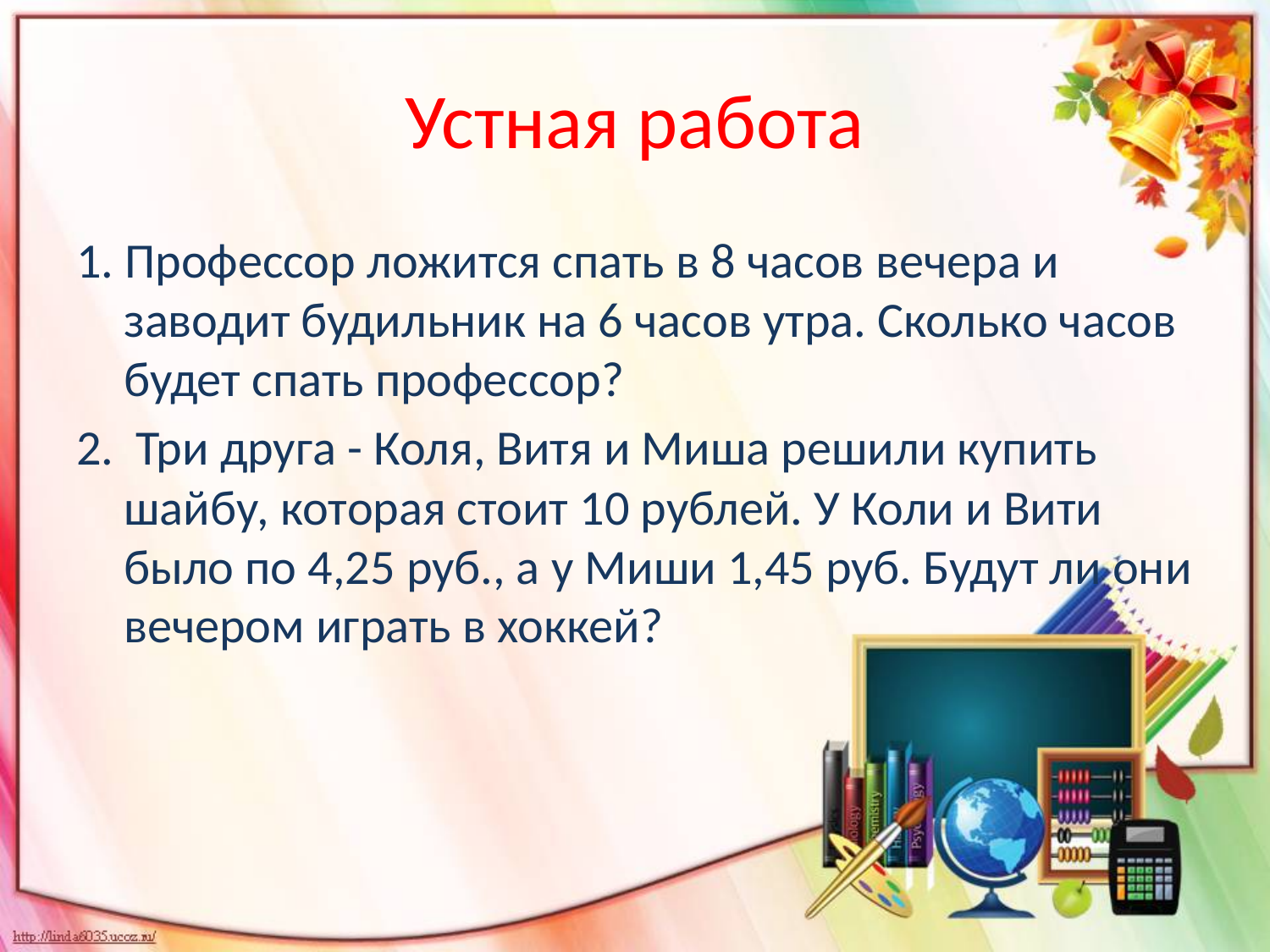

# Устная работа
1. Профессор ложится спать в 8 часов вечера и заводит будильник на 6 часов утра. Сколько часов будет спать профессор?
2.  Три друга - Коля, Витя и Миша решили купить шайбу, которая стоит 10 рублей. У Коли и Вити было по 4,25 руб., а у Миши 1,45 руб. Будут ли они вечером играть в хоккей?